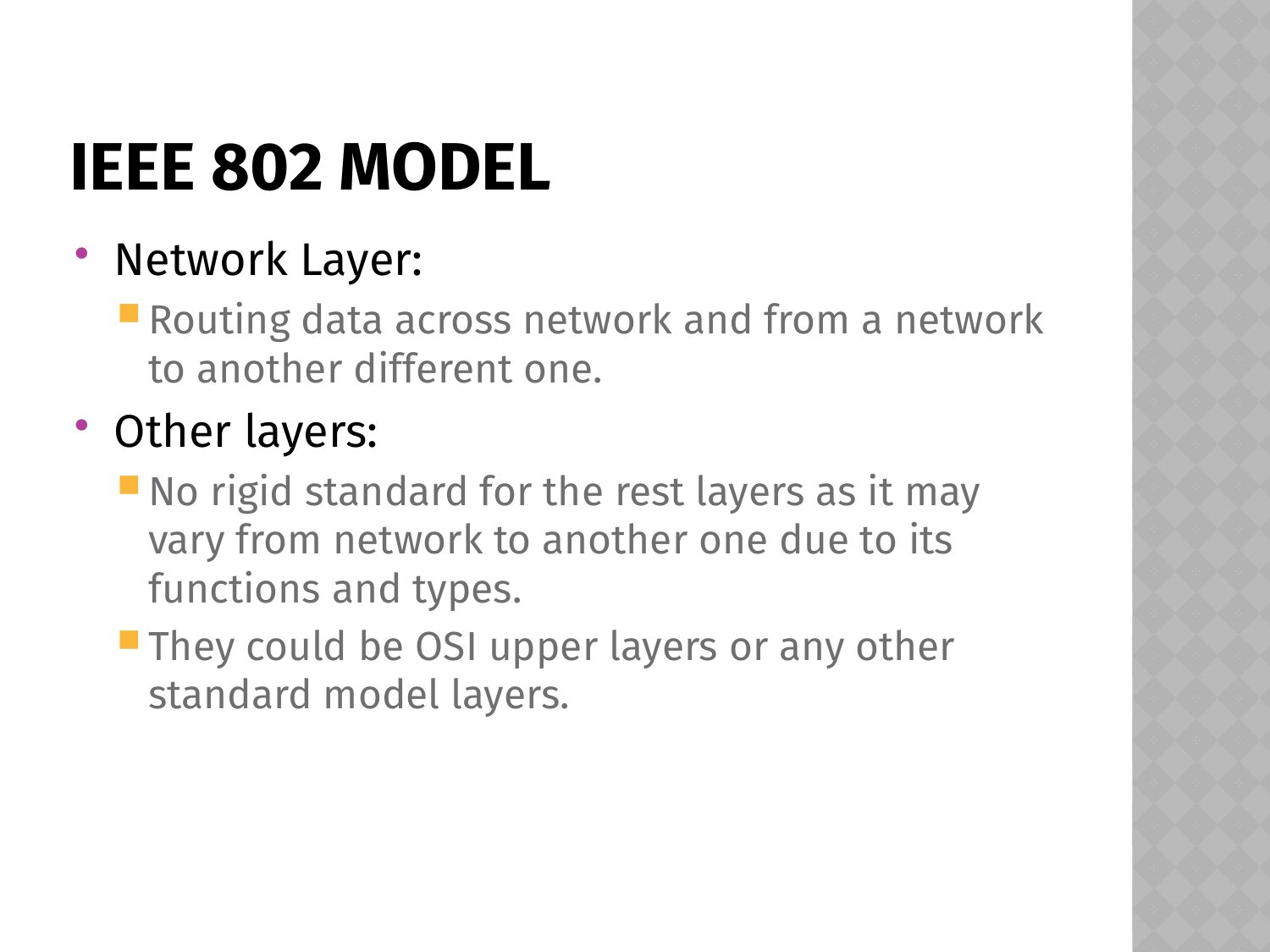

# IEEE 802 model
Network Layer:
Routing data across network and from a network to another different one.
Other layers:
No rigid standard for the rest layers as it may vary from network to another one due to its functions and types.
They could be OSI upper layers or any other standard model layers.